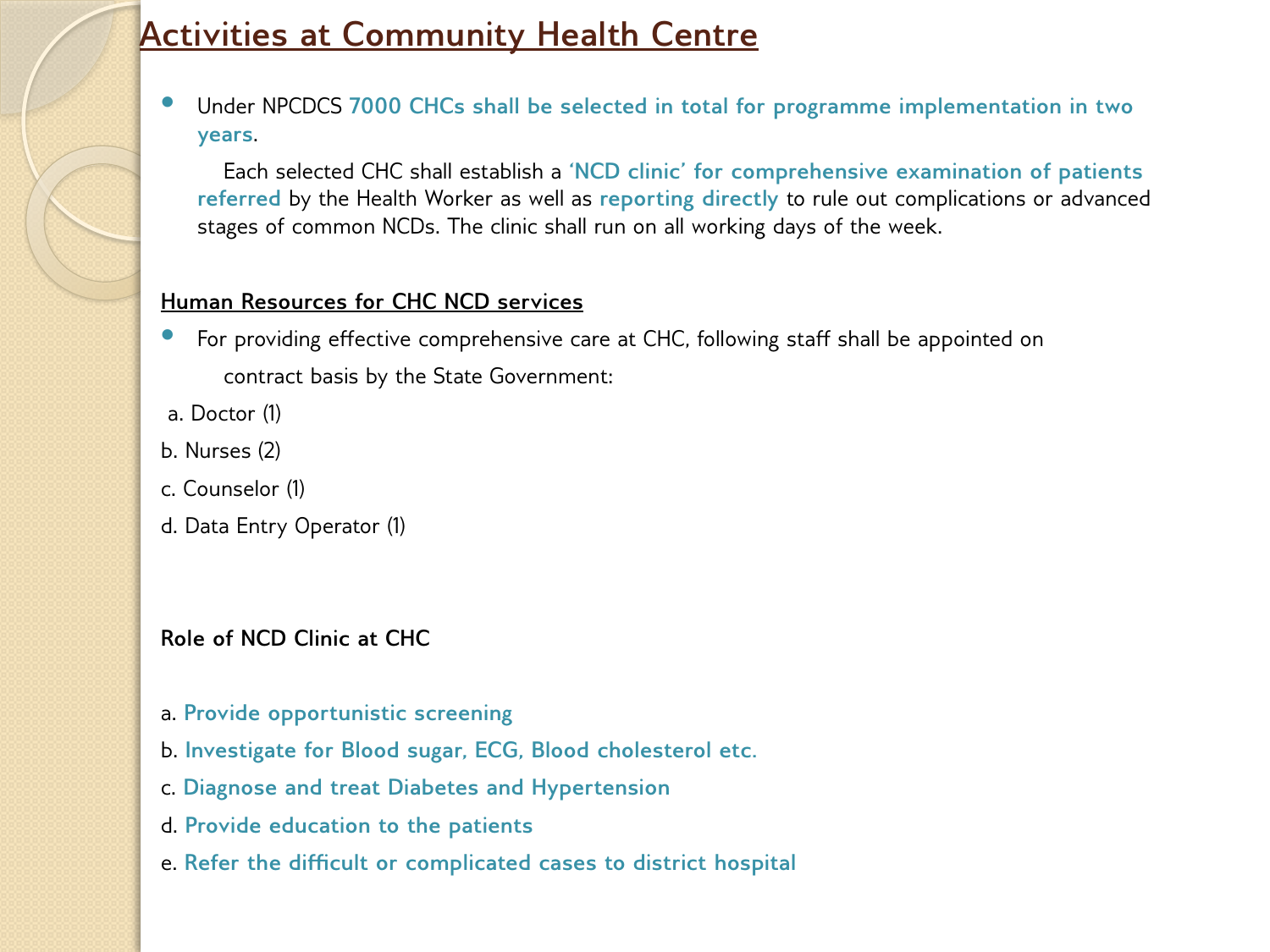

# Activities at Community Health Centre
Under NPCDCS 7000 CHCs shall be selected in total for programme implementation in two years.
         Each selected CHC shall establish a ‘NCD clinic’ for comprehensive examination of patients referred by the Health Worker as well as reporting directly to rule out complications or advanced stages of common NCDs. The clinic shall run on all working days of the week.

Human Resources for CHC NCD services
For providing effective comprehensive care at CHC, following staff shall be appointed on
         contract basis by the State Government:
 a. Doctor (1)
b. Nurses (2)
c. Counselor (1)
d. Data Entry Operator (1)

Role of NCD Clinic at CHC

a. Provide opportunistic screening
b. Investigate for Blood sugar, ECG, Blood cholesterol etc.
c. Diagnose and treat Diabetes and Hypertension
d. Provide education to the patients
e. Refer the difficult or complicated cases to district hospital